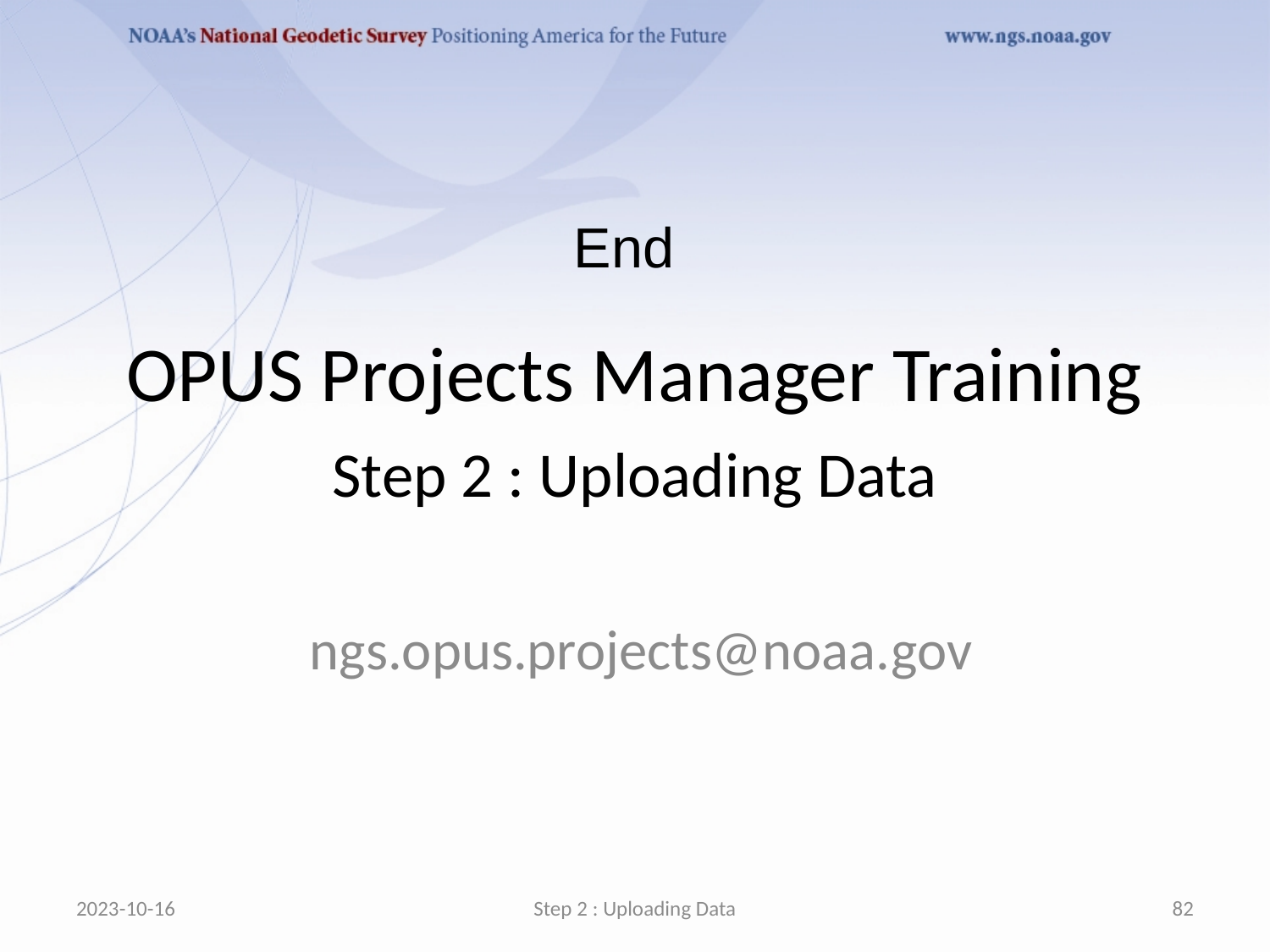

End
# OPUS Projects Manager Training
Step 2 : Uploading Data
 ngs.opus.projects@noaa.gov
2023-10-16
Step 2 : Uploading Data
82